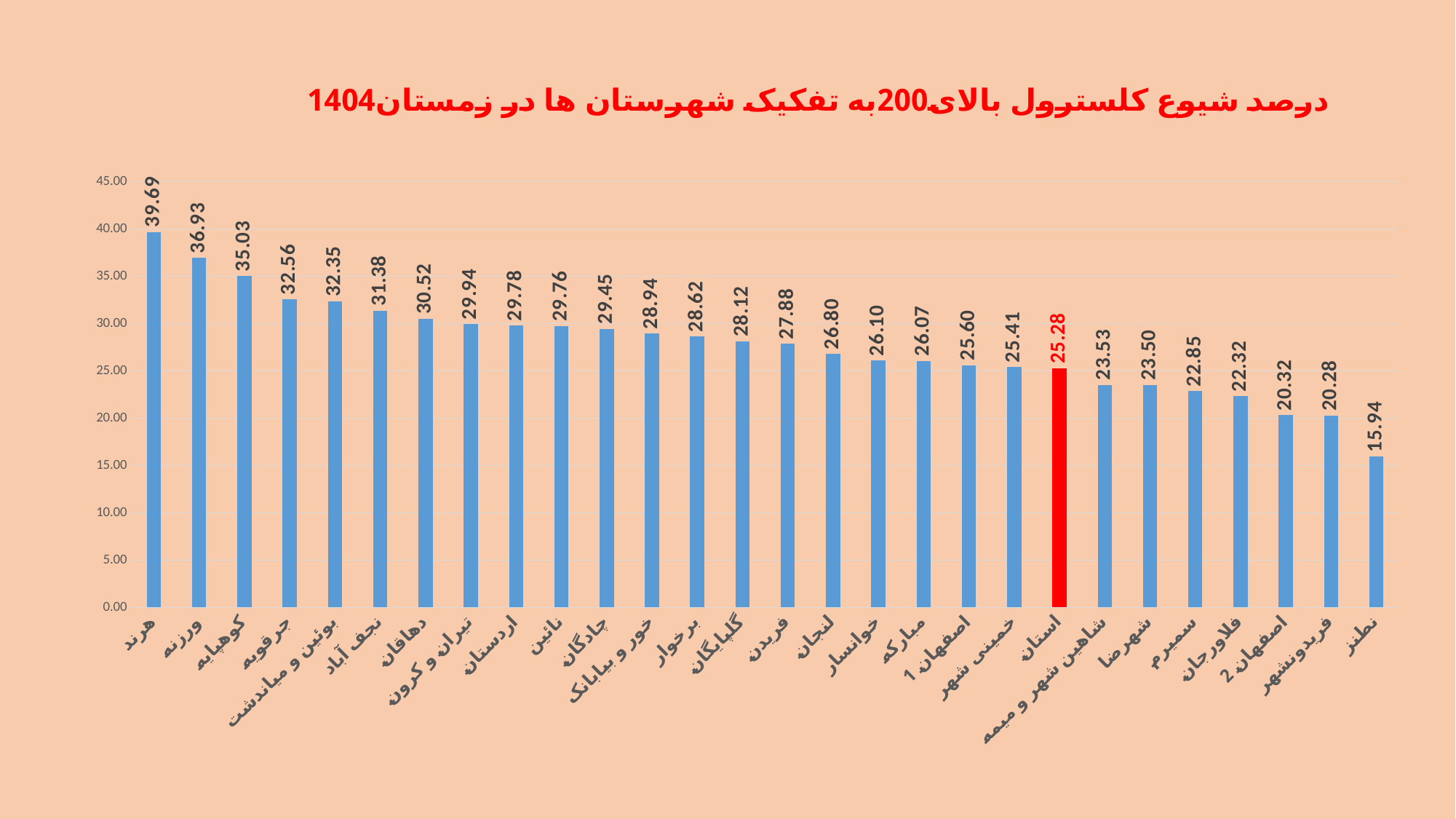

### Chart: درصد شیوع کلسترول بالای200به تفکیک شهرستان ها در زمستان1404

| Category | شیوع چربی خون |
|---|---|
| هرند | 39.69 |
| ورزنه | 36.93 |
| کوهپایه | 35.03 |
| جرقویه | 32.56 |
| بوئین و میاندشت | 32.35 |
| نجف آباد | 31.38 |
| دهاقان | 30.52 |
| تیران و کرون | 29.94 |
| اردستان | 29.78 |
| نائین | 29.76 |
| چادگان | 29.45 |
| خور و بیابانک | 28.94 |
| برخوار | 28.62 |
| گلپایگان | 28.12 |
| فریدن | 27.88 |
| لنجان | 26.8 |
| خوانسار | 26.1 |
| مبارکه | 26.07 |
| اصفهان 1 | 25.6 |
| خمینی شهر | 25.41 |
| استان | 25.28 |
| شاهین شهر و میمه | 23.53 |
| شهرضا | 23.5 |
| سمیرم | 22.85 |
| فلاورجان | 22.32 |
| اصفهان 2 | 20.32 |
| فریدونشهر | 20.28 |
| نطنز | 15.94 |